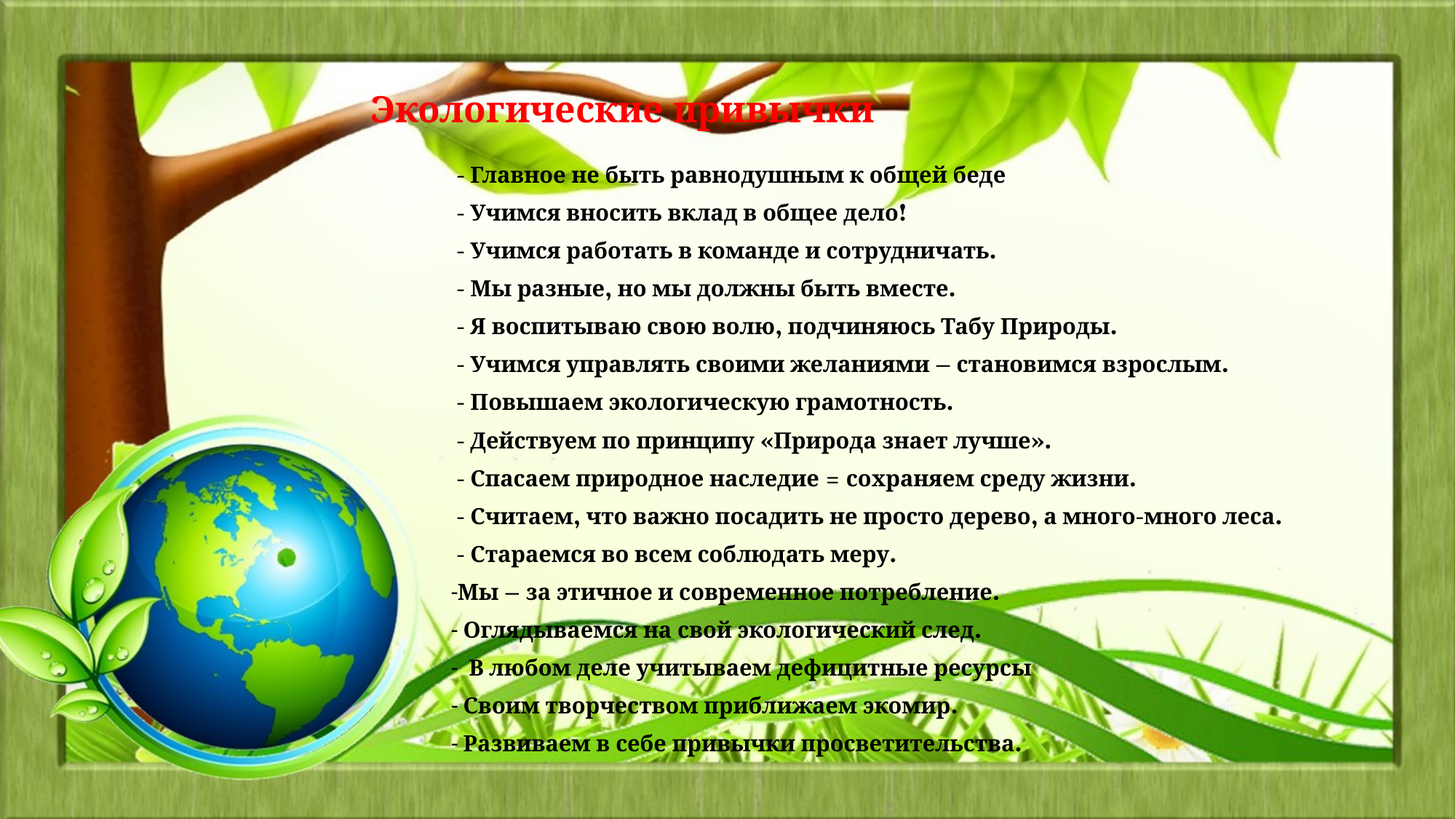

# Экологические привычки
 - Главное не быть равнодушным к общей беде
 - Учимся вносить вклад в общее дело!
 - Учимся работать в команде и сотрудничать.
 - Мы разные, но мы должны быть вместе.
 - Я воспитываю свою волю, подчиняюсь Табу Природы.
 - Учимся управлять своими желаниями – становимся взрослым.
 - Повышаем экологическую грамотность.
 - Действуем по принципу «Природа знает лучше».
 - Спасаем природное наследие = сохраняем среду жизни.
 - Считаем, что важно посадить не просто дерево, а много-много леса.
 - Стараемся во всем соблюдать меру.
Мы – за этичное и современное потребление.
 Оглядываемся на свой экологический след.
  В любом деле учитываем дефицитные ресурсы
 Своим творчеством приближаем экомир.
 Развиваем в себе привычки просветительства.